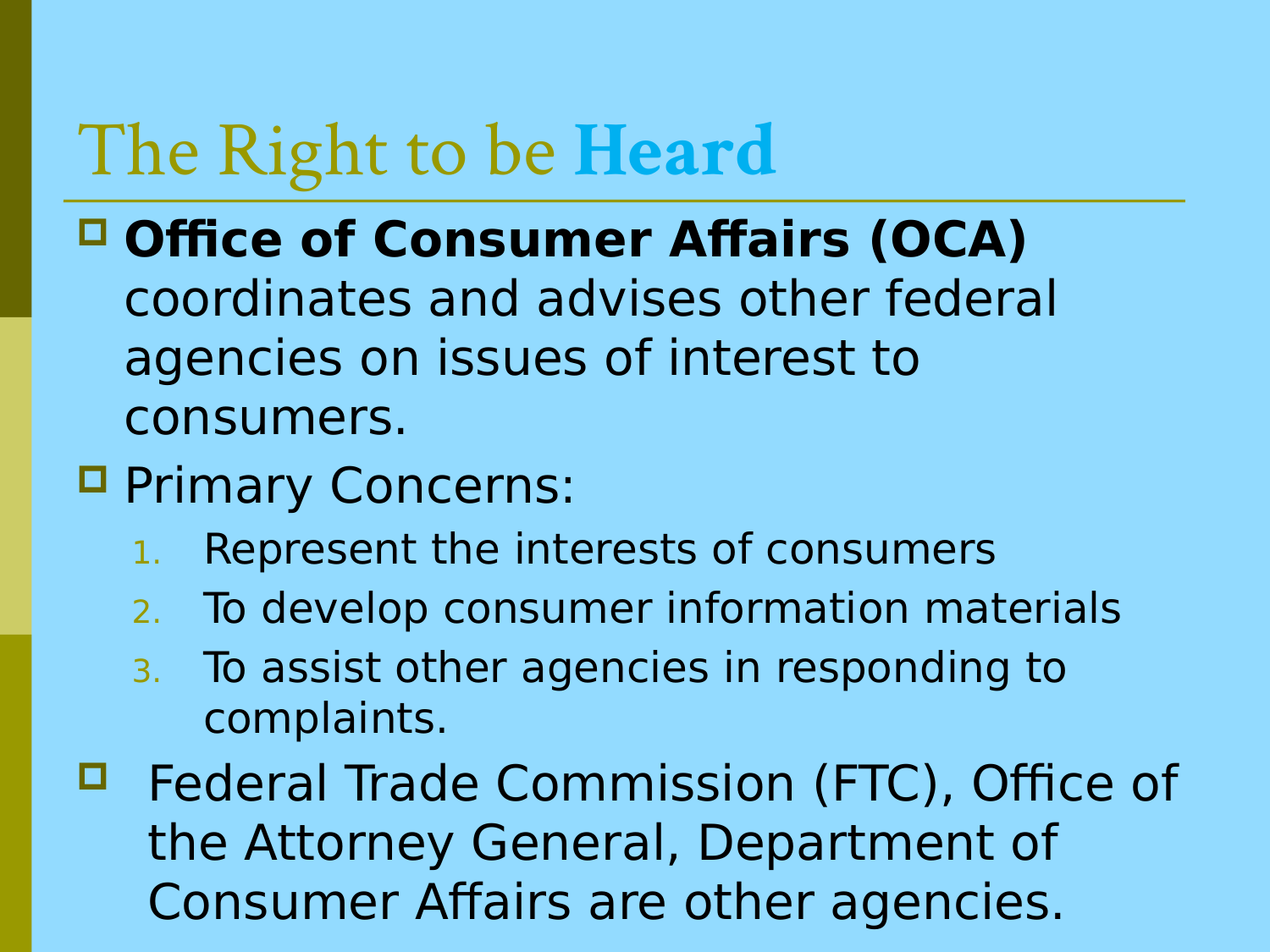

# The Right to be Heard
Office of Consumer Affairs (OCA) coordinates and advises other federal agencies on issues of interest to consumers.
Primary Concerns:
Represent the interests of consumers
To develop consumer information materials
To assist other agencies in responding to complaints.
Federal Trade Commission (FTC), Office of the Attorney General, Department of Consumer Affairs are other agencies.